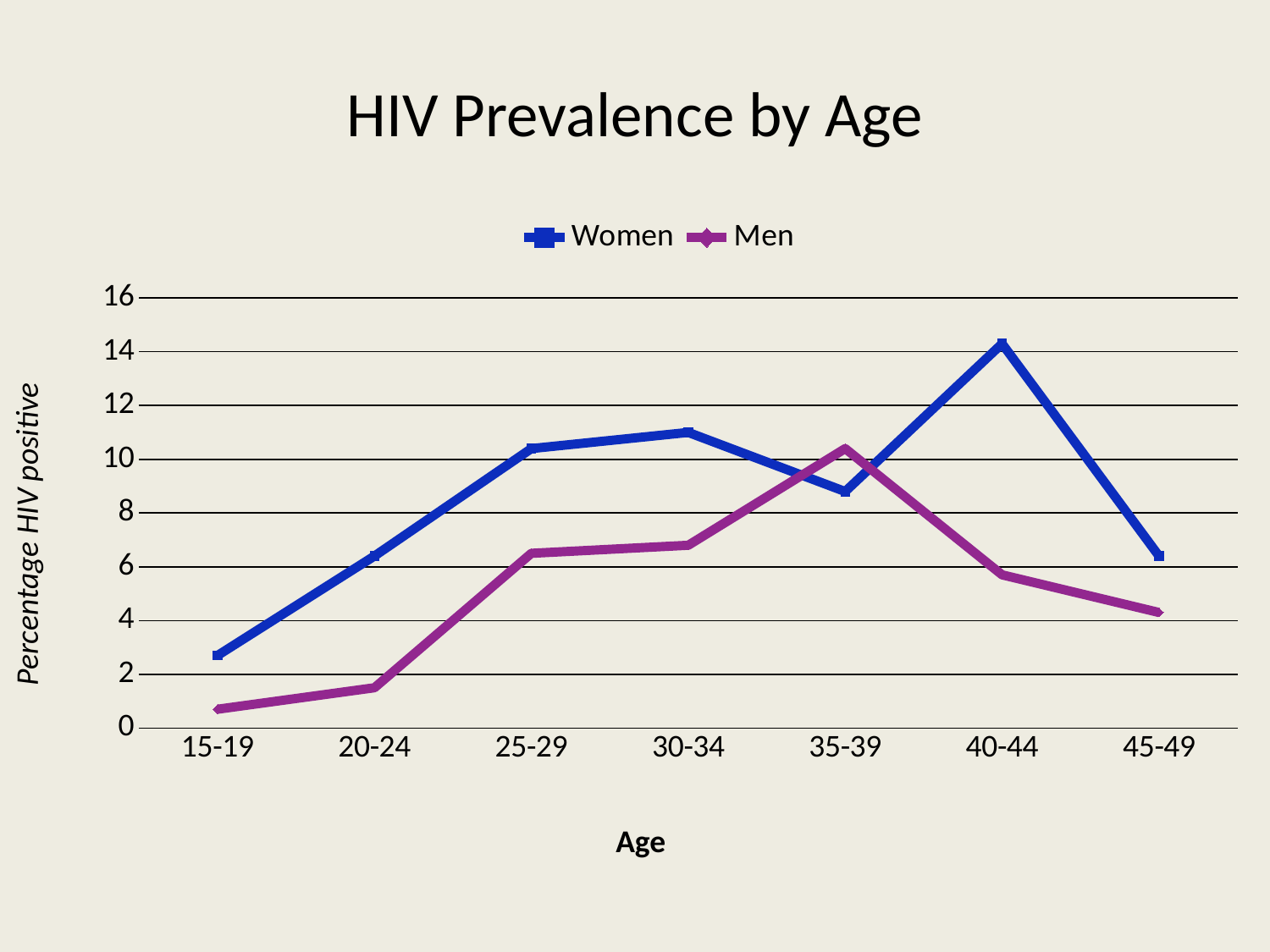

# HIV Prevalence by Age

### Chart

| Category | Women | Men |
|---|---|---|
| 15-19 | 2.7 | 0.7000000000000006 |
| 20-24 | 6.4 | 1.5 |
| 25-29 | 10.4 | 6.5 |
| 30-34 | 11.0 | 6.8 |
| 35-39 | 8.8 | 10.4 |
| 40-44 | 14.3 | 5.7 |
| 45-49 | 6.4 | 4.3 |
Percentage HIV positive
Age